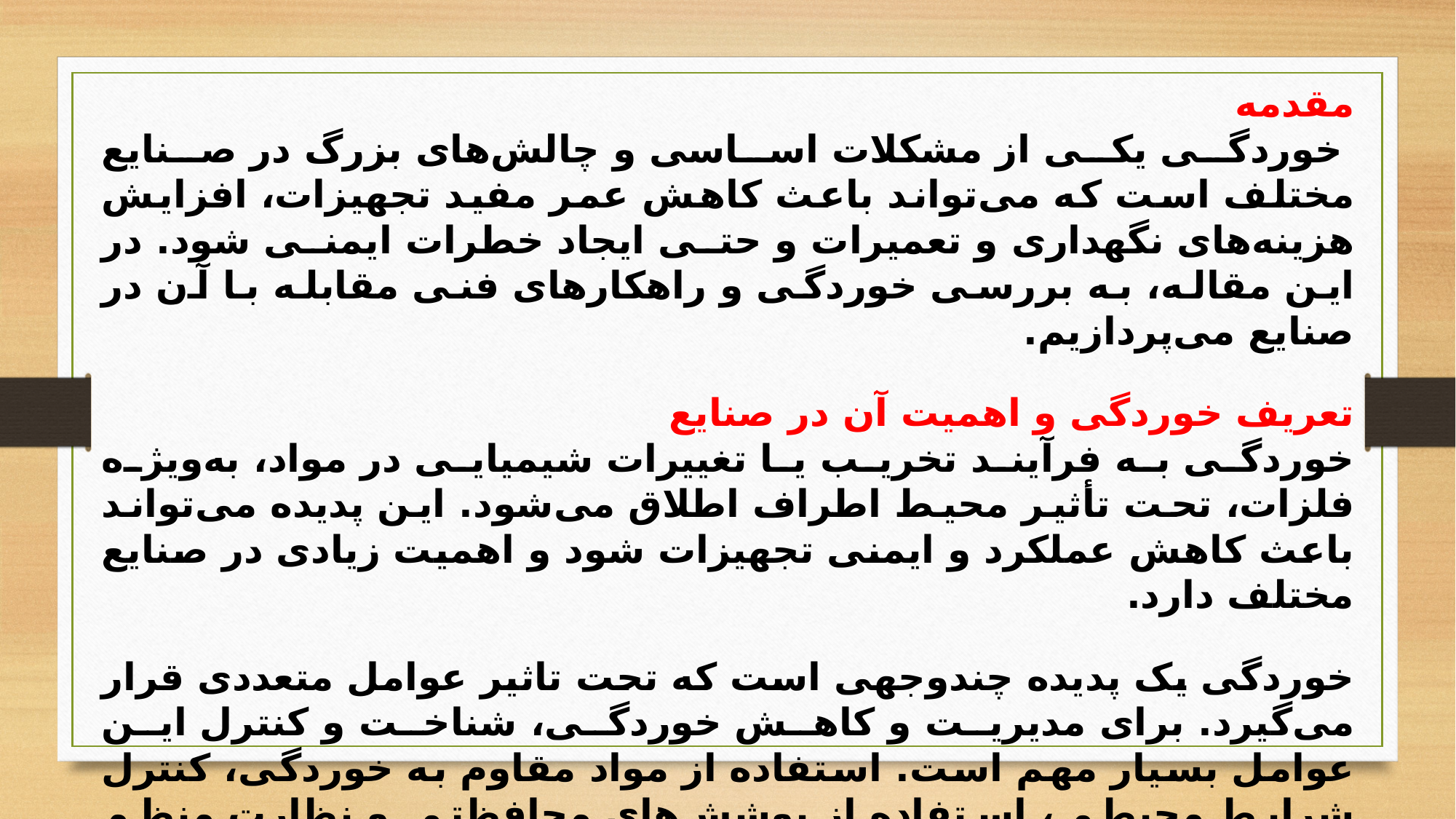

مقدمه
 خوردگی یکی از مشکلات اساسی و چالش‌های بزرگ در صنایع مختلف است که می‌تواند باعث کاهش عمر مفید تجهیزات، افزایش هزینه‌های نگهداری و تعمیرات و حتی ایجاد خطرات ایمنی شود. در این مقاله، به بررسی خوردگی و راهکارهای فنی مقابله با آن در صنایع می‌پردازیم.

تعریف خوردگی و اهمیت آن در صنایع
خوردگی به فرآیند تخریب یا تغییرات شیمیایی در مواد، به‌ویژه فلزات، تحت تأثیر محیط اطراف اطلاق می‌شود. این پدیده می‌تواند باعث کاهش عملکرد و ایمنی تجهیزات شود و اهمیت زیادی در صنایع مختلف دارد.

خوردگی یک پدیده چندوجهی است که تحت تاثیر عوامل متعددی قرار می‌گیرد. برای مدیریت و کاهش خوردگی، شناخت و کنترل این عوامل بسیار مهم است. استفاده از مواد مقاوم به خوردگی، کنترل شرایط محیطی، استفاده از پوشش‌های محافظتی و نظارت منظم بر وضعیت تجهیزات می‌تواند به کاهش نرخ خوردگی و افزایش عمر مفید تجهیزات کمک کند.